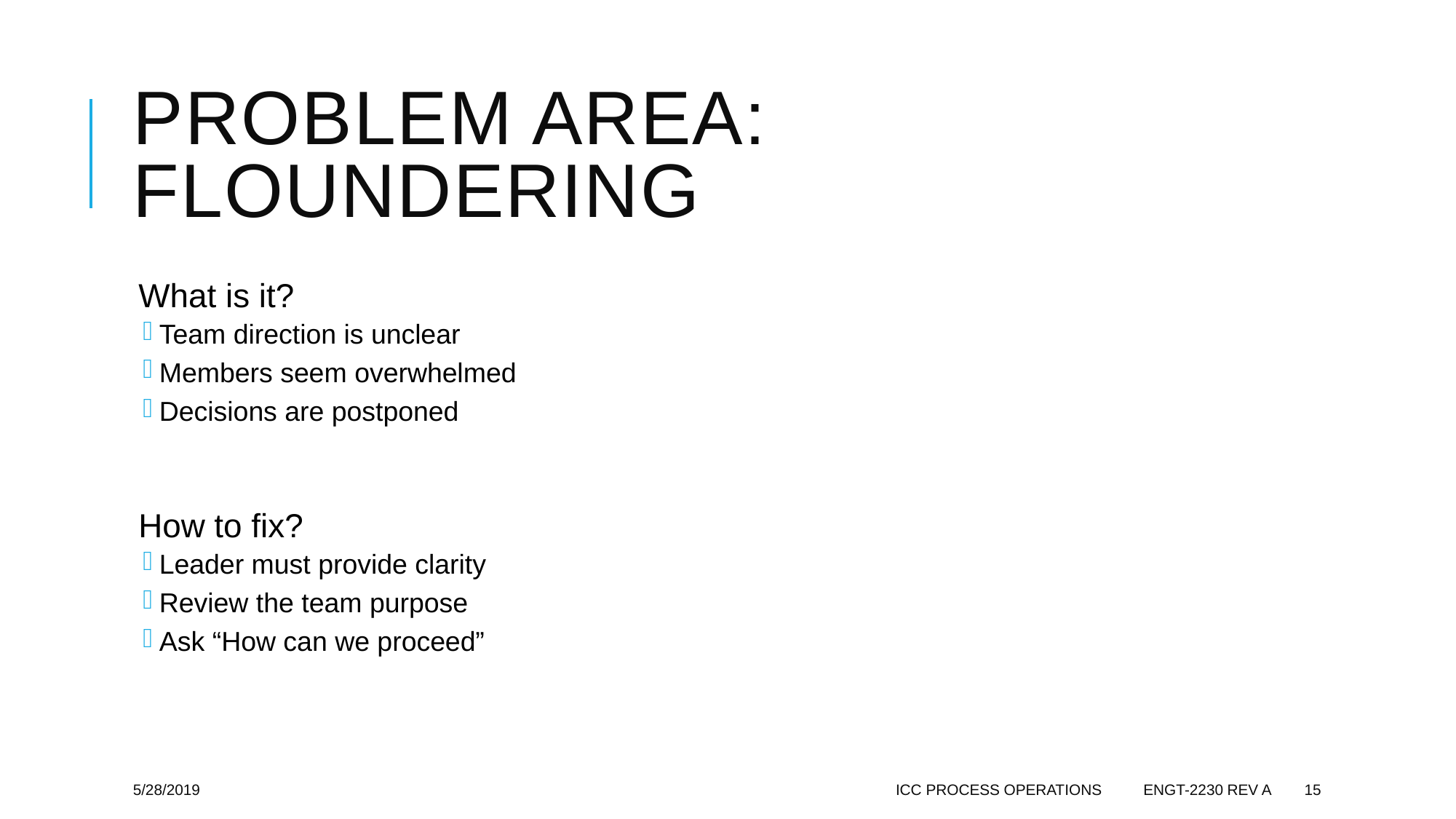

# Problem Area: Floundering
What is it?
Team direction is unclear
Members seem overwhelmed
Decisions are postponed

How to fix?
Leader must provide clarity
Review the team purpose
Ask “How can we proceed”
5/28/2019
ICC Process Operations          ENGT-2230 Rev A
15